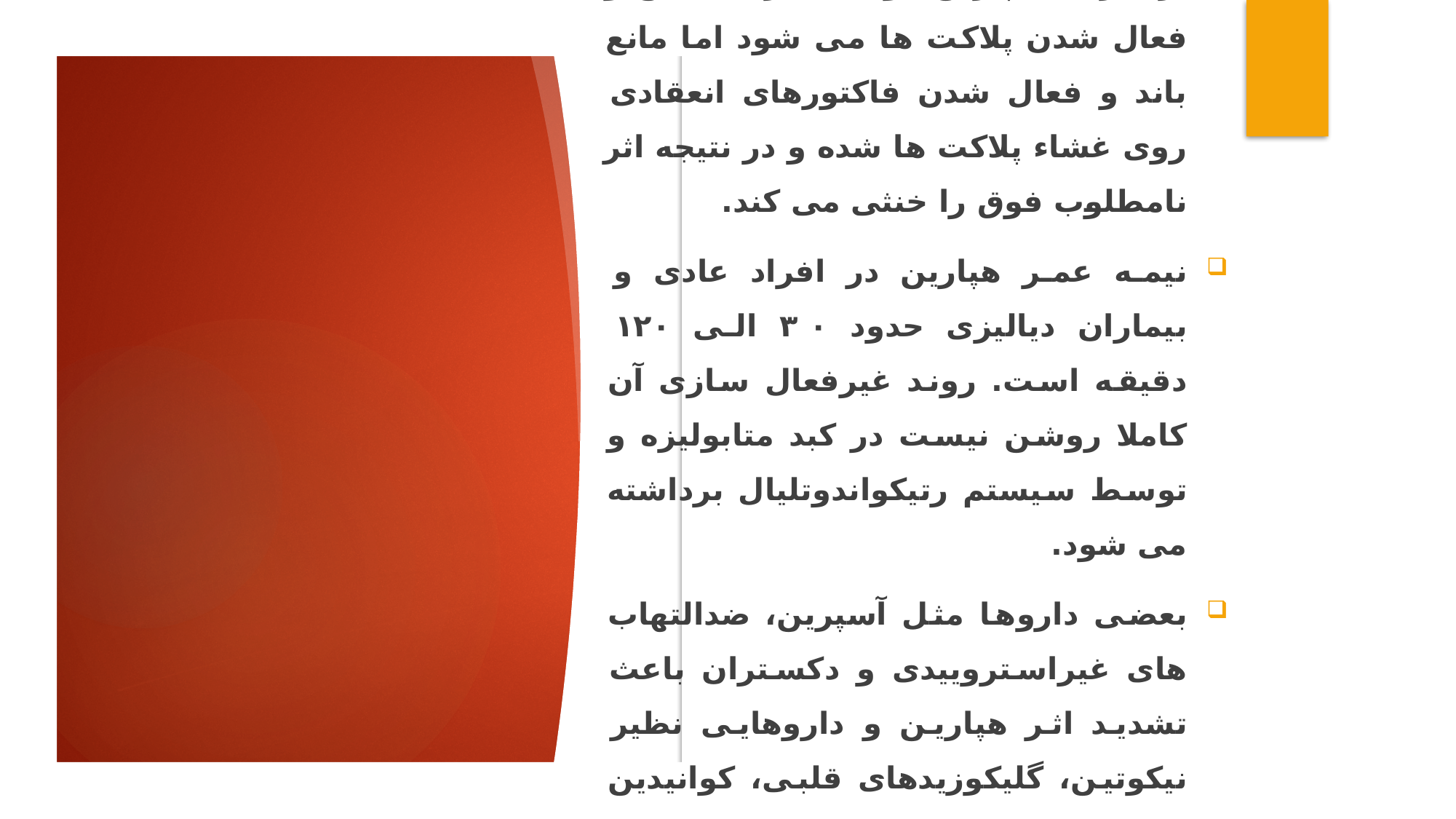

از طرفی هپارین موجب تحریک تجمع و فعال شدن پلاکت ها می شود اما مانع باند و فعال شدن فاکتورهای انعقادی روی غشاء پلاکت ها شده و در نتیجه اثر نامطلوب فوق را خنثی می کند.
نیمه عمر هپارین در افراد عادی و بیماران دیالیزی حدود ۳۰ الی ۱۲۰ دقیقه است. روند غیرفعال سازی آن کاملا روشن نیست در کبد متابولیزه و توسط سیستم رتیکواندوتلیال برداشته می شود.
بعضی داروها مثل آسپرین، ضدالتهاب های غیراستروییدی و دکستران باعث تشدید اثر هپارین و داروهایی نظیر نیکوتین، گلیکوزیدهای قلبی، کوانیدین و تتراسیکلین باعث کاهش و اختلال در اثر هپارین می شوند.